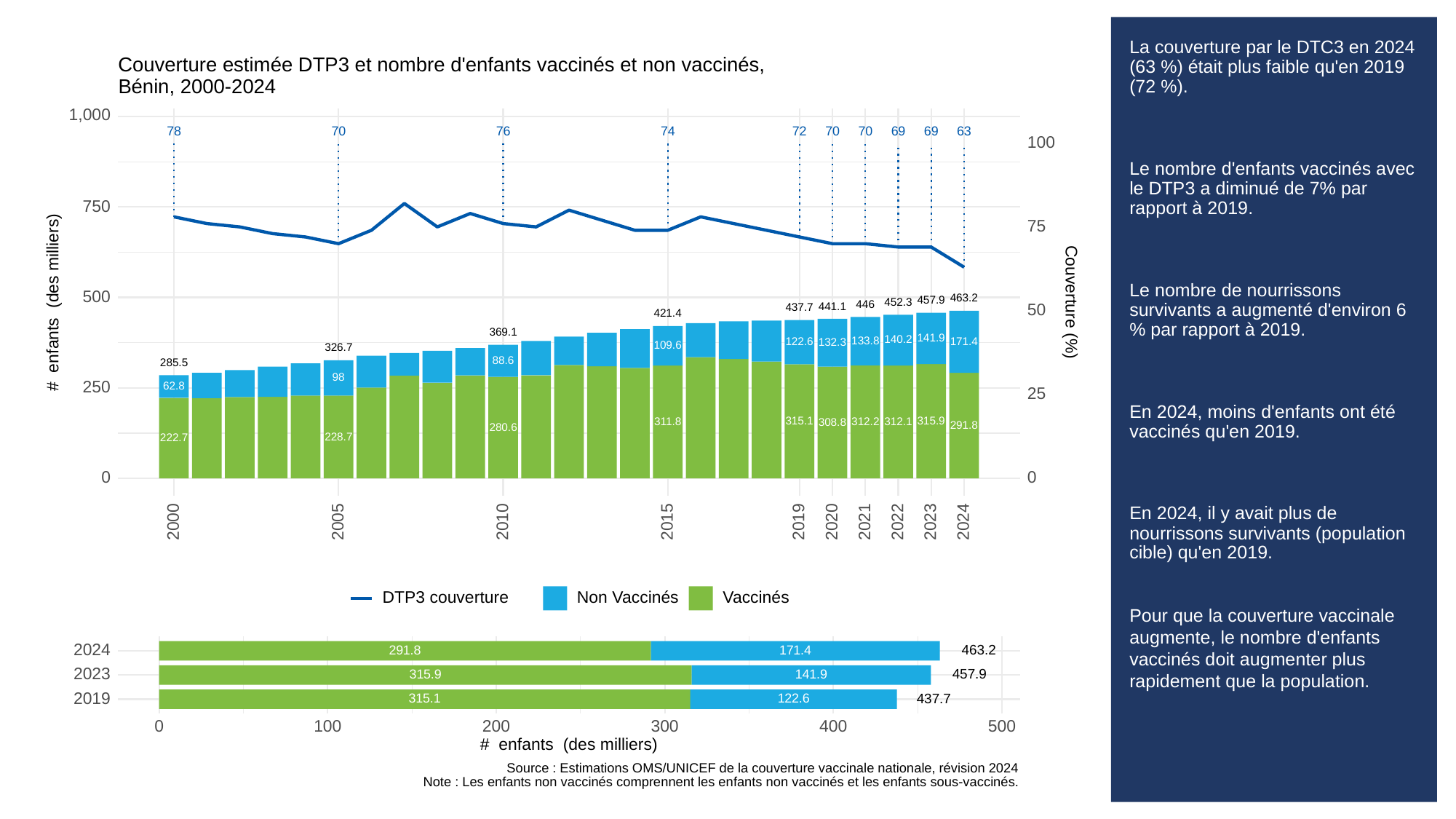

# La couverture par le DTC3 en 2024 (63 %) était plus faible qu'en 2019 (72 %).

Le nombre d'enfants vaccinés avec le DTP3 a diminué de 7% par rapport à 2019.

Le nombre de nourrissons survivants a augmenté d'environ 6 % par rapport à 2019.

En 2024, moins d'enfants ont été vaccinés qu'en 2019.

En 2024, il y avait plus de nourrissons survivants (population cible) qu'en 2019.

Pour que la couverture vaccinale augmente, le nombre d'enfants vaccinés doit augmenter plus rapidement que la population.

Couverture estimée DTP3 et nombre d'enfants vaccinés et non vaccinés,
Bénin, 2000-2024
1,000

63
78
70
76
70
70
69
69
72
74
100

750

75

500
463.2
#  enfants  (des milliers)
Couverture (%)
457.9

452.3
446
441.1
437.7
50
421.4

369.1

141.9
140.2

133.8
171.4
122.6
132.3

109.6

326.7

88.6

285.5

98

250
62.8

25

315.9
315.1
312.2
312.1
311.8
308.8
291.8
280.6
228.7

222.7
0
0

2023
2000
2005
2010
2015
2019
2020
2021
2022
2024

DTP3 couverture
Non Vaccinés
Vaccinés

2024
463.2
291.8
171.4

2023
457.9
315.9
141.9

2019
437.7
315.1
122.6

300
0
100
200
400
500
#  enfants  (des milliers)
Source : Estimations OMS/UNICEF de la couverture vaccinale nationale, révision 2024
Note : Les enfants non vaccinés comprennent les enfants non vaccinés et les enfants sous-vaccinés.